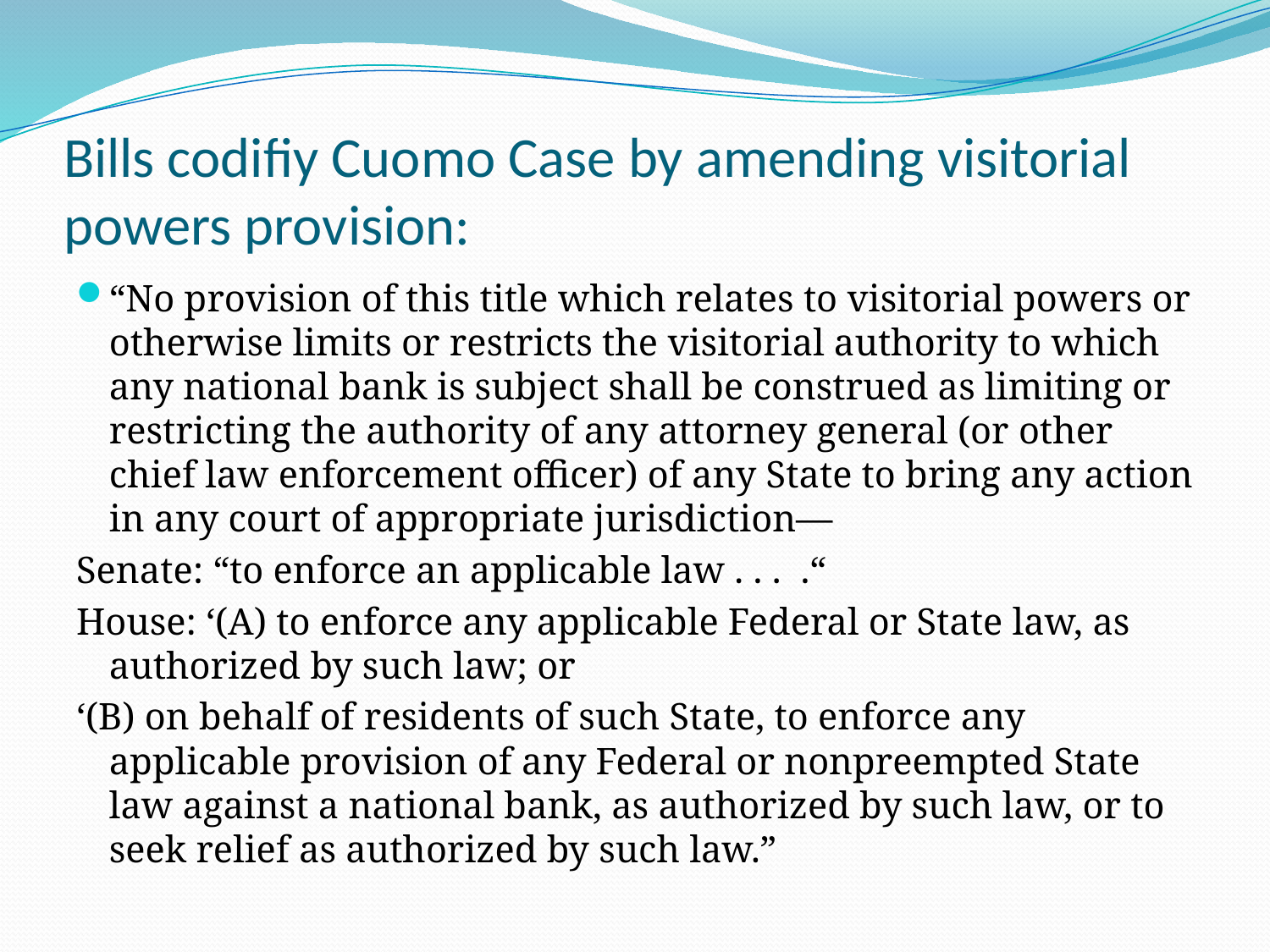

Bills codifiy Cuomo Case by amending visitorial powers provision:
“No provision of this title which relates to visitorial powers or otherwise limits or restricts the visitorial authority to which any national bank is subject shall be construed as limiting or restricting the authority of any attorney general (or other chief law enforcement officer) of any State to bring any action in any court of appropriate jurisdiction—
Senate: “to enforce an applicable law . . .  .“
House: ‘(A) to enforce any applicable Federal or State law, as authorized by such law; or
‘(B) on behalf of residents of such State, to enforce any applicable provision of any Federal or nonpreempted State law against a national bank, as authorized by such law, or to seek relief as authorized by such law.”